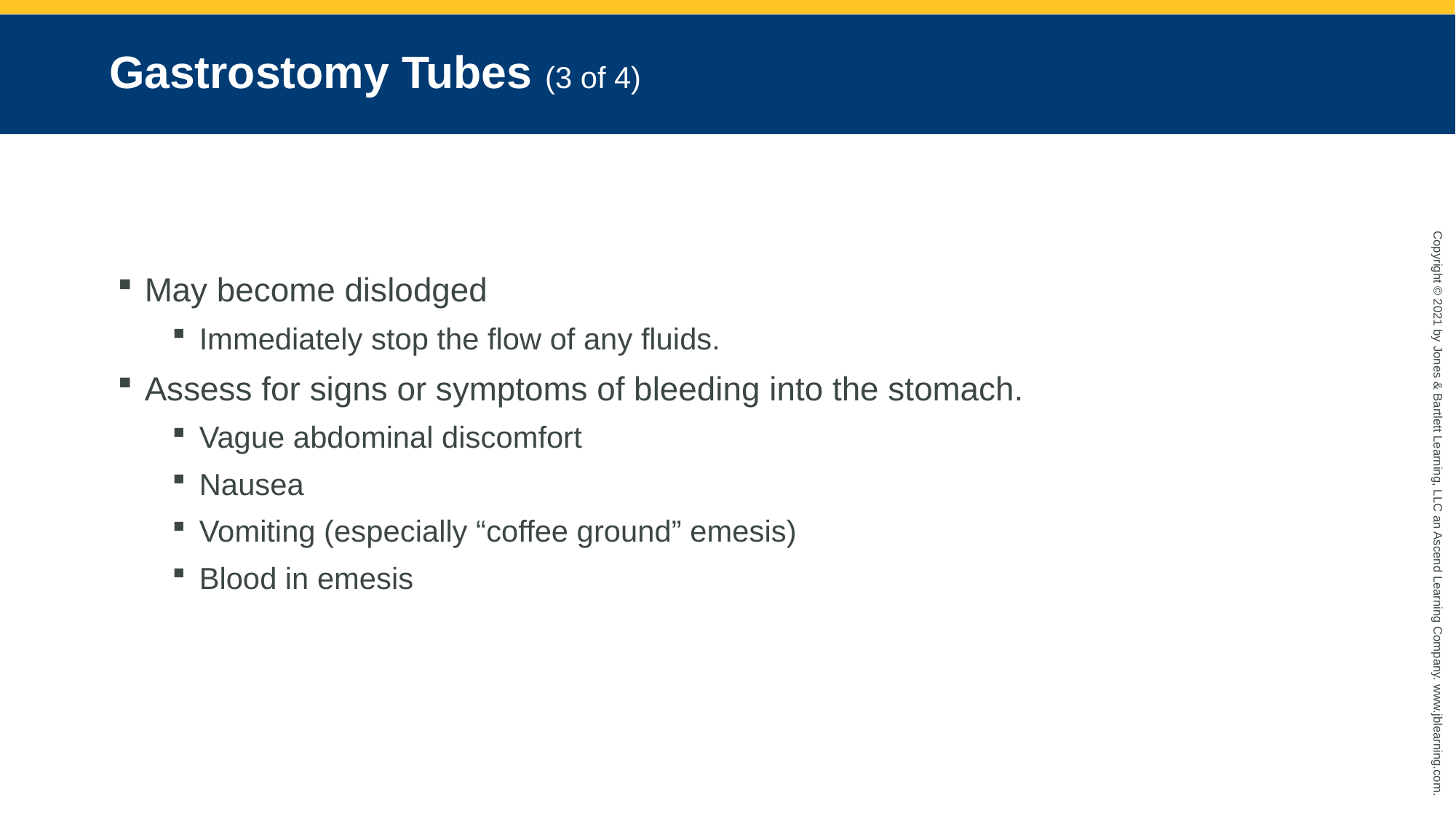

# Gastrostomy Tubes (3 of 4)
May become dislodged
Immediately stop the flow of any fluids.
Assess for signs or symptoms of bleeding into the stomach.
Vague abdominal discomfort
Nausea
Vomiting (especially “coffee ground” emesis)
Blood in emesis